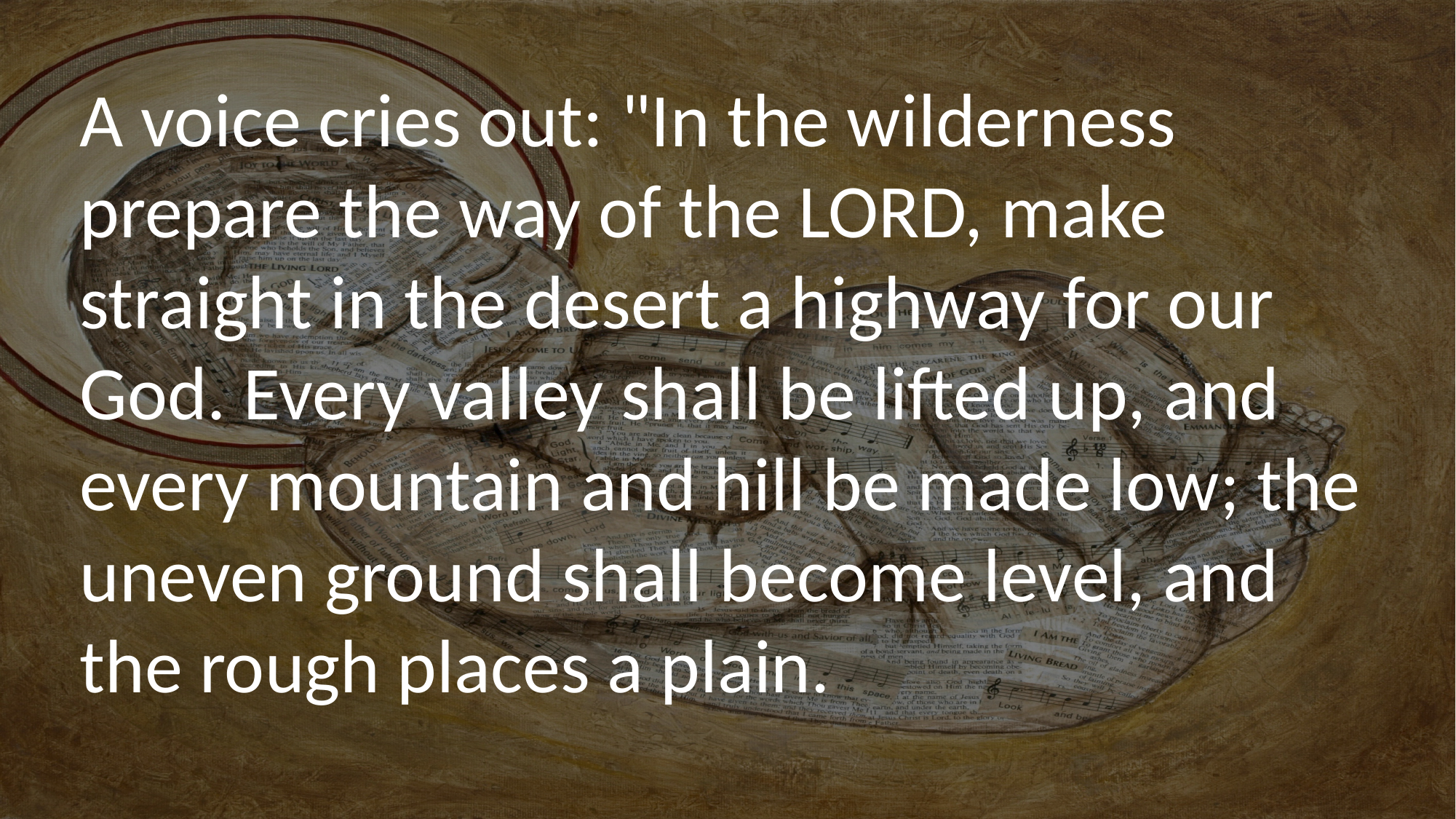

A voice cries out: "In the wilderness prepare the way of the LORD, make straight in the desert a highway for our God. Every valley shall be lifted up, and every mountain and hill be made low; the uneven ground shall become level, and the rough places a plain.